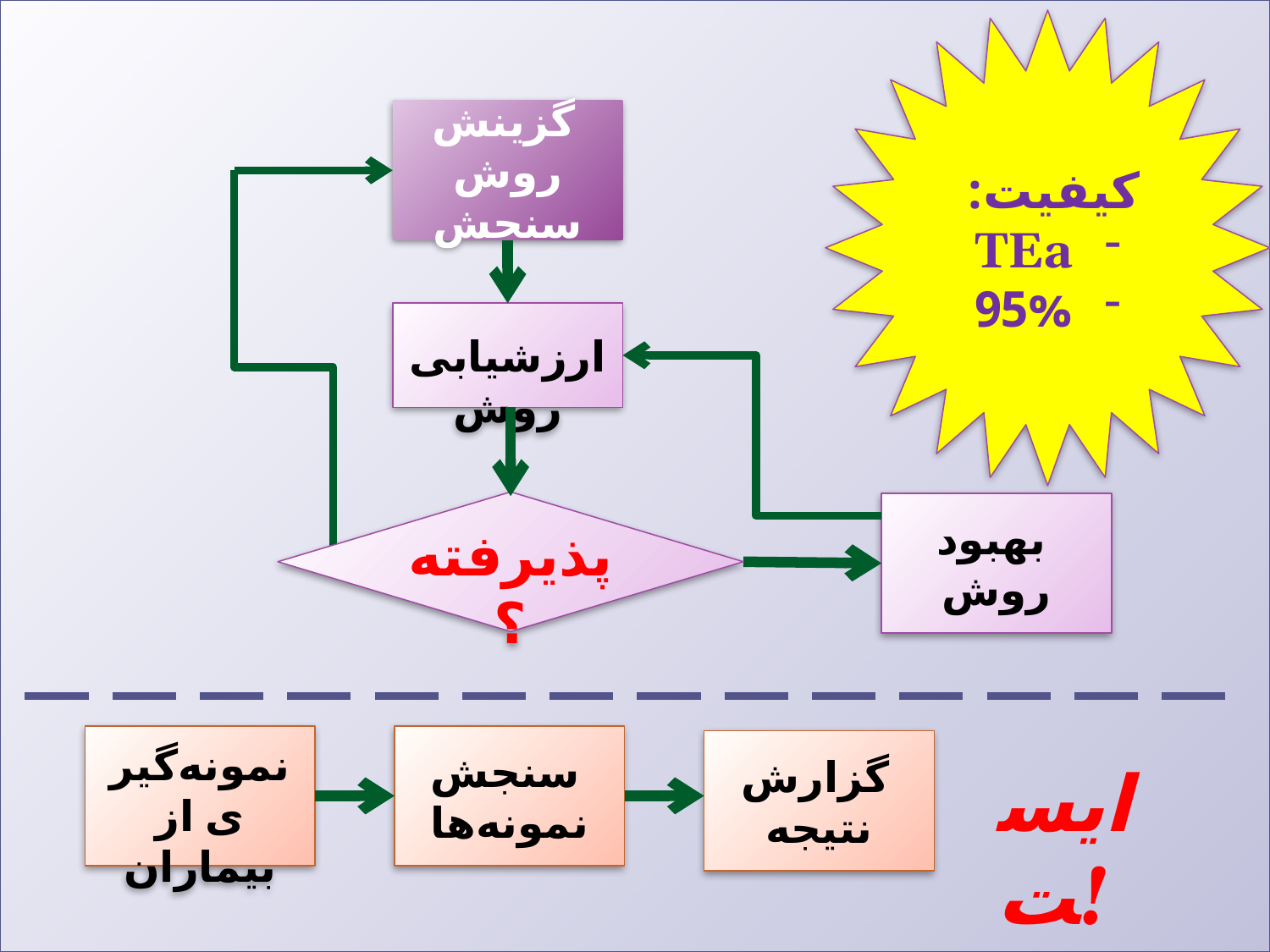

93
 کیفیت:
TEa
95%
 گزینش روش سنجش
 ارزشیابی روش
 پذیرفته؟
 بهبود روش
 نمونه‌گیری از بیماران
 سنجش نمونه‌ها
 گزارش نتیجه
ایست!